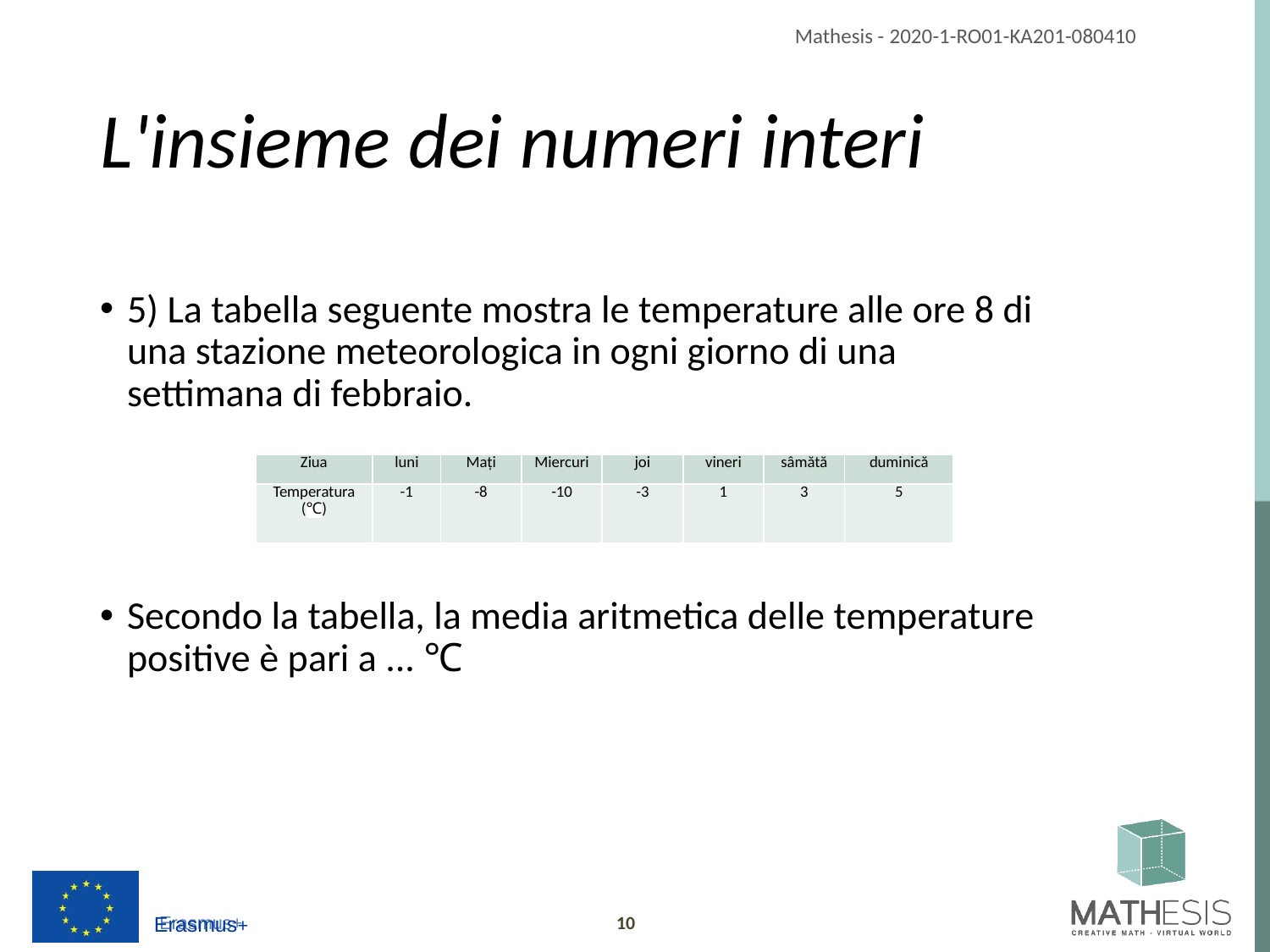

# L'insieme dei numeri interi
5) La tabella seguente mostra le temperature alle ore 8 di una stazione meteorologica in ogni giorno di una settimana di febbraio.

Secondo la tabella, la media aritmetica delle temperature positive è pari a ... ℃

| Ziua | luni | Mați | Miercuri | joi | vineri | sâmătă | duminică |
| --- | --- | --- | --- | --- | --- | --- | --- |
| Temperatura (℃) | -1 | -8 | -10 | -3 | 1 | 3 | 5 |